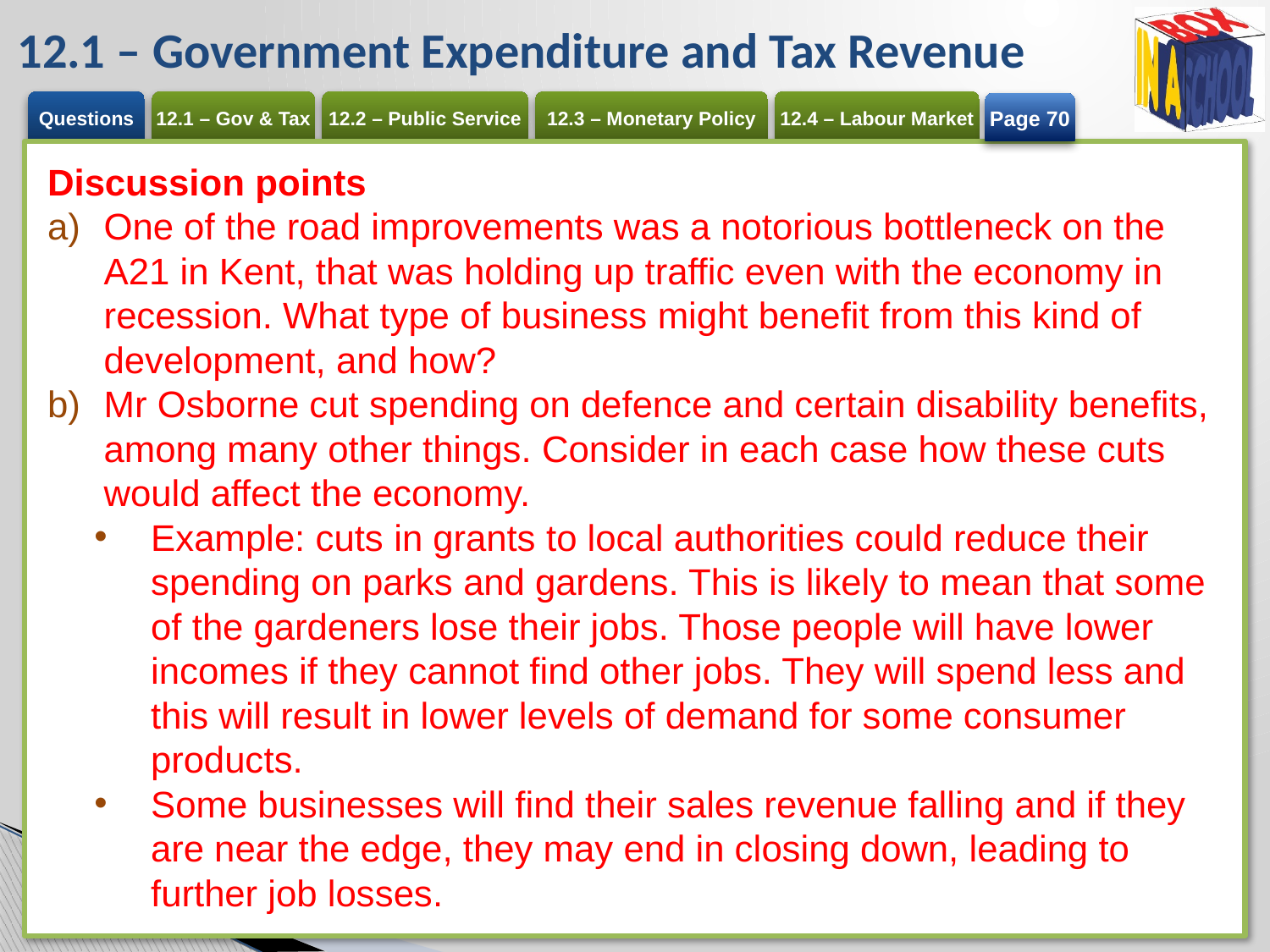

# 12.1 – Government Expenditure and Tax Revenue
Page 70
Discussion points
One of the road improvements was a notorious bottleneck on the A21 in Kent, that was holding up traffic even with the economy in recession. What type of business might benefit from this kind of development, and how?
Mr Osborne cut spending on defence and certain disability benefits, among many other things. Consider in each case how these cuts would affect the economy.
Example: cuts in grants to local authorities could reduce their spending on parks and gardens. This is likely to mean that some of the gardeners lose their jobs. Those people will have lower incomes if they cannot find other jobs. They will spend less and this will result in lower levels of demand for some consumer products.
Some businesses will find their sales revenue falling and if they are near the edge, they may end in closing down, leading to further job losses.